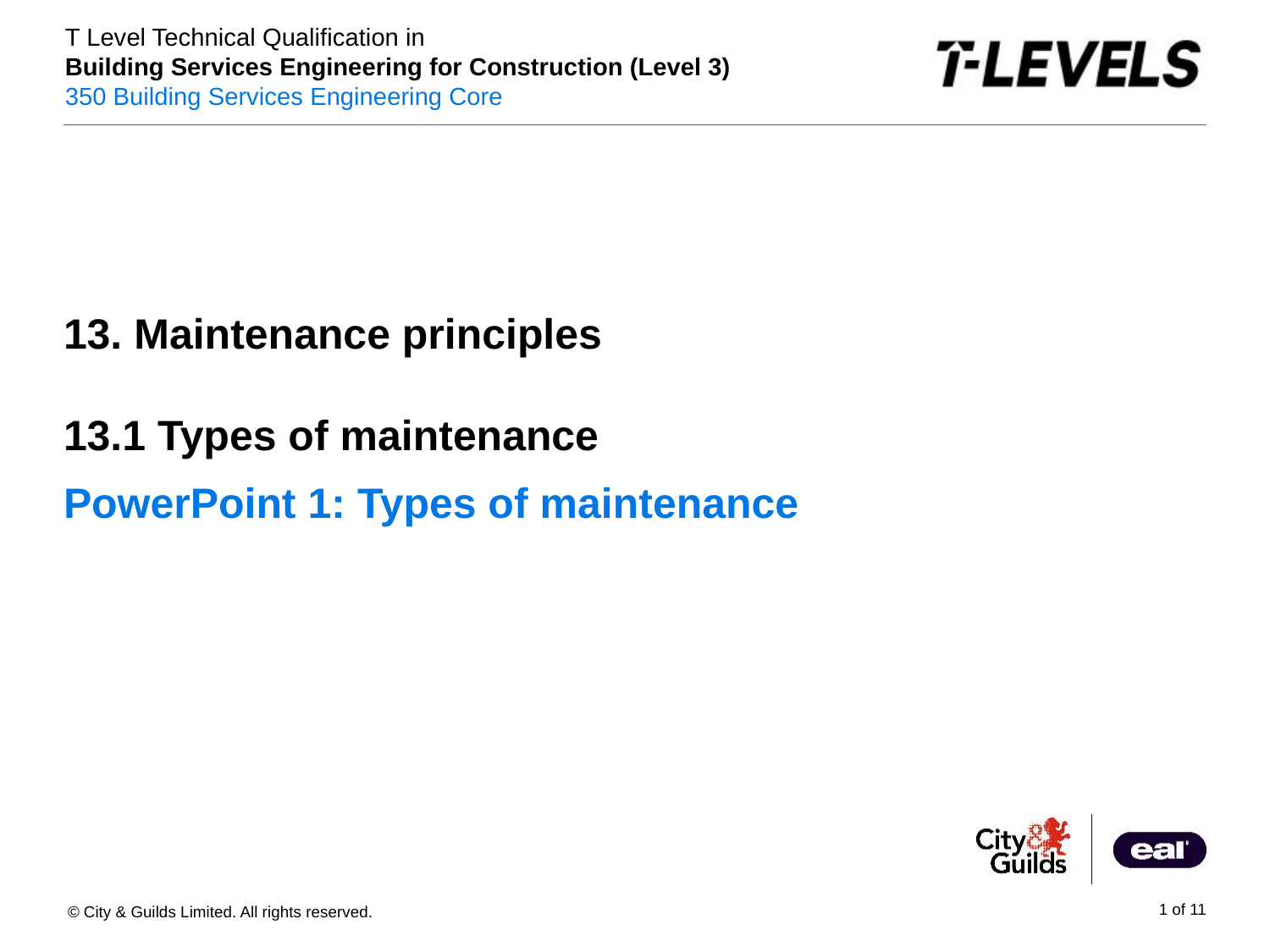

PowerPoint presentation
13. Maintenance principles

13.1 Types of maintenance

# PowerPoint 1: Types of maintenance